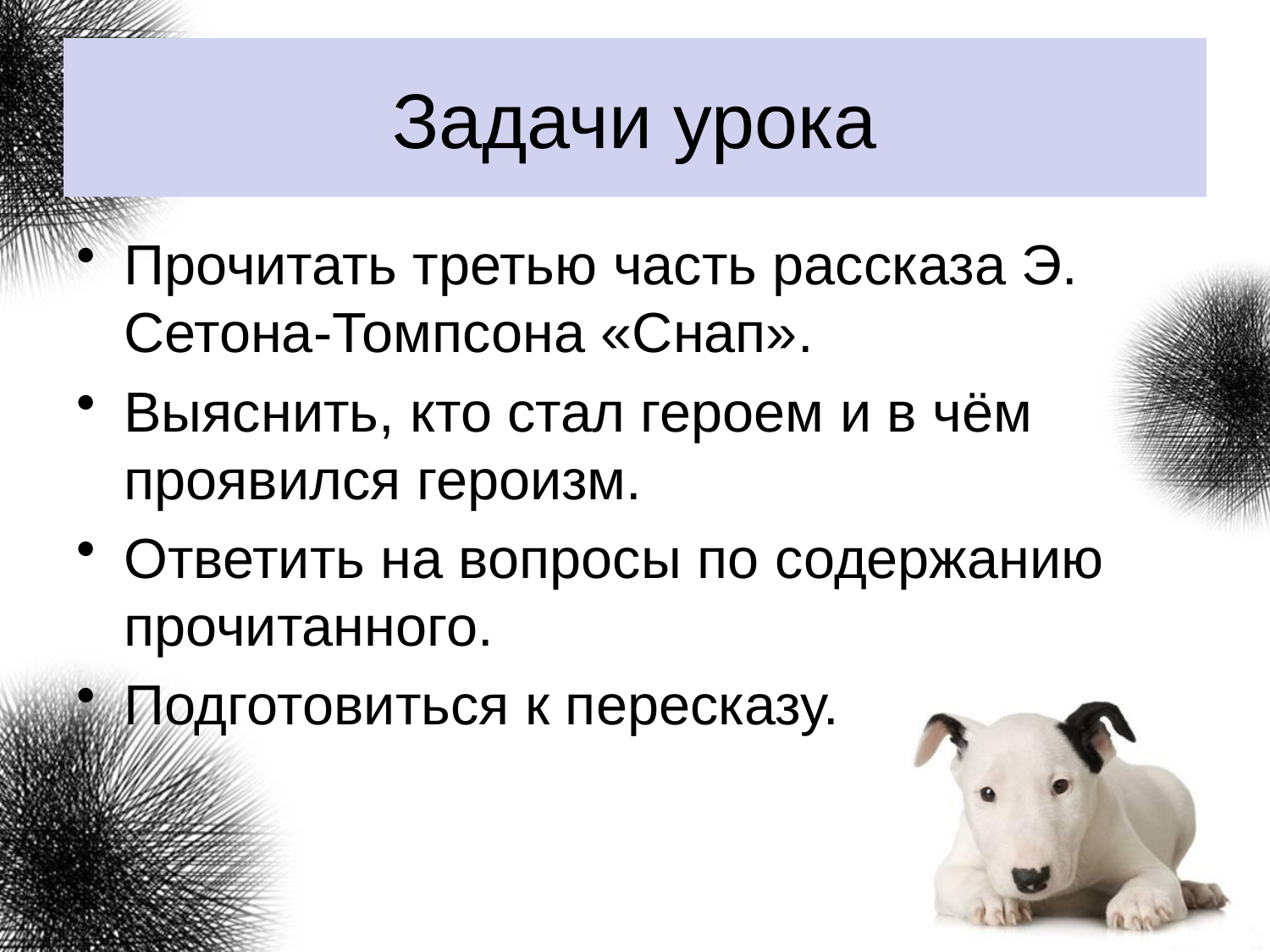

# Задачи урока
Прочитать третью часть рассказа Э. Сетона-Томпсона «Снап».
Выяснить, кто стал героем и в чём проявился героизм.
Ответить на вопросы по содержанию прочитанного.
Подготовиться к пересказу.